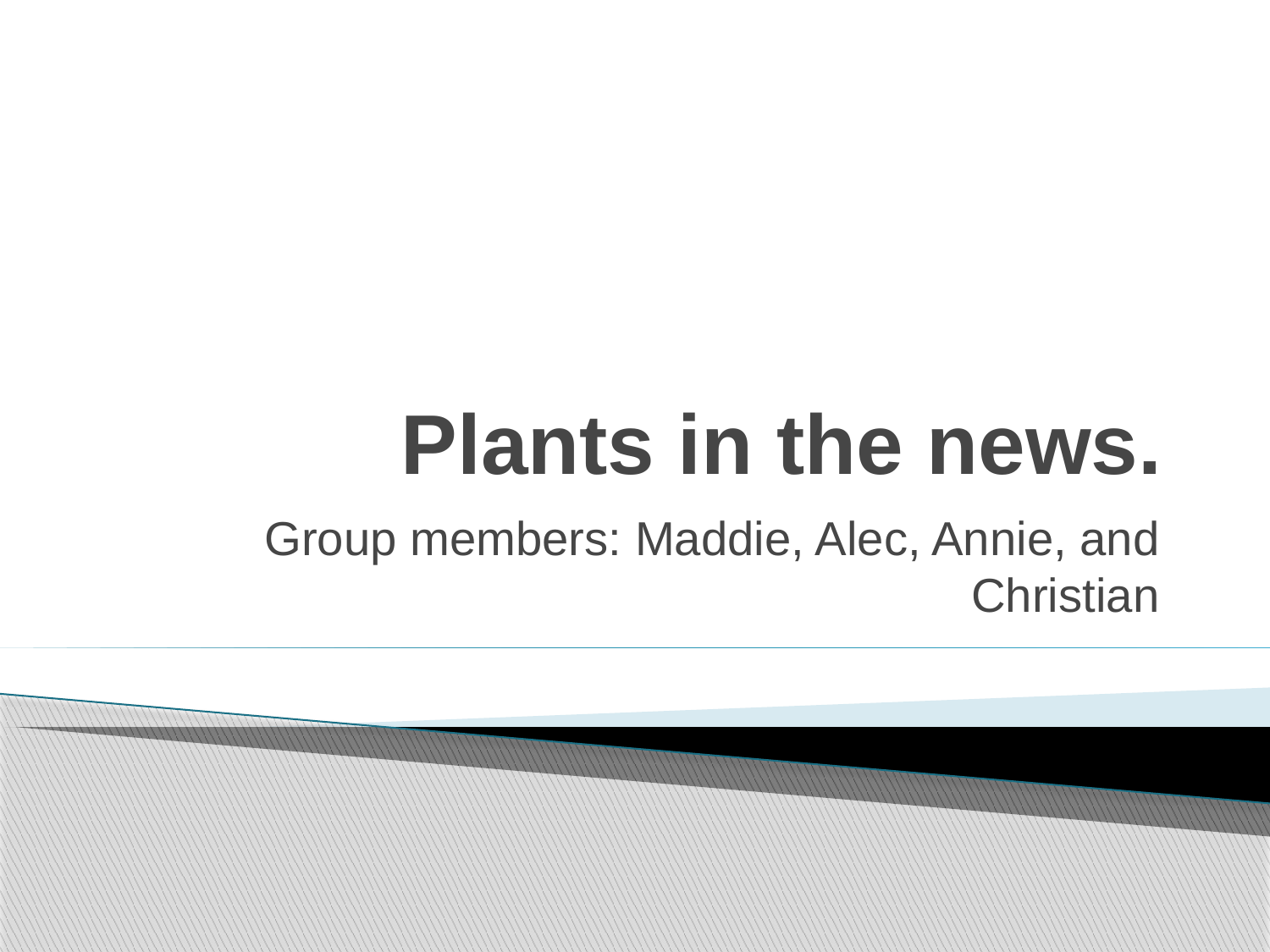

# Plants in the news.
Group members: Maddie, Alec, Annie, and Christian